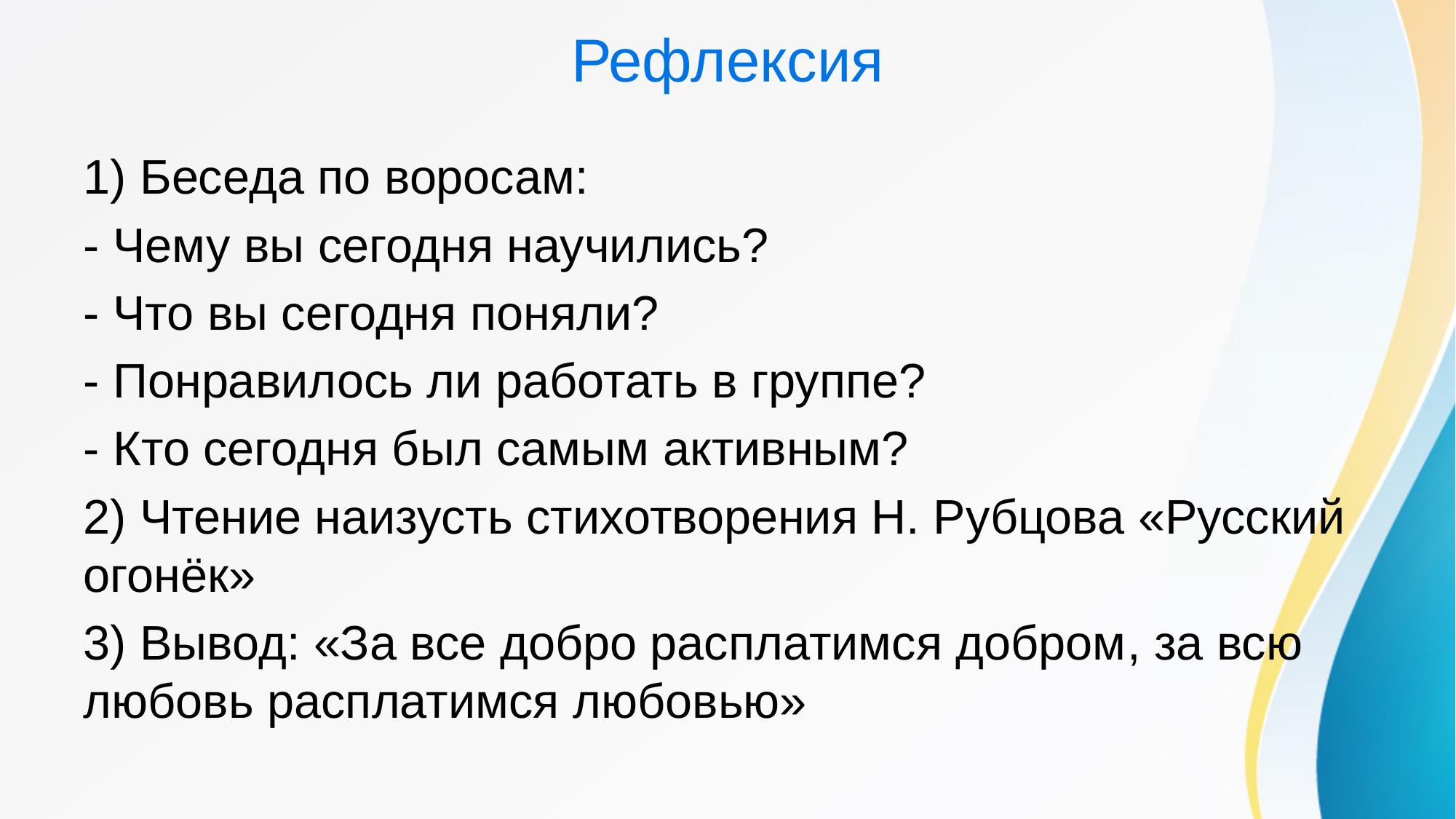

# Рефлексия
1) Беседа по воросам:
- Чему вы сегодня научились?
- Что вы сегодня поняли?
- Понравилось ли работать в группе?
- Кто сегодня был самым активным?
2) Чтение наизусть стихотворения Н. Рубцова «Русский огонёк»
3) Вывод: «За все добро расплатимся добром, за всю любовь расплатимся любовью»